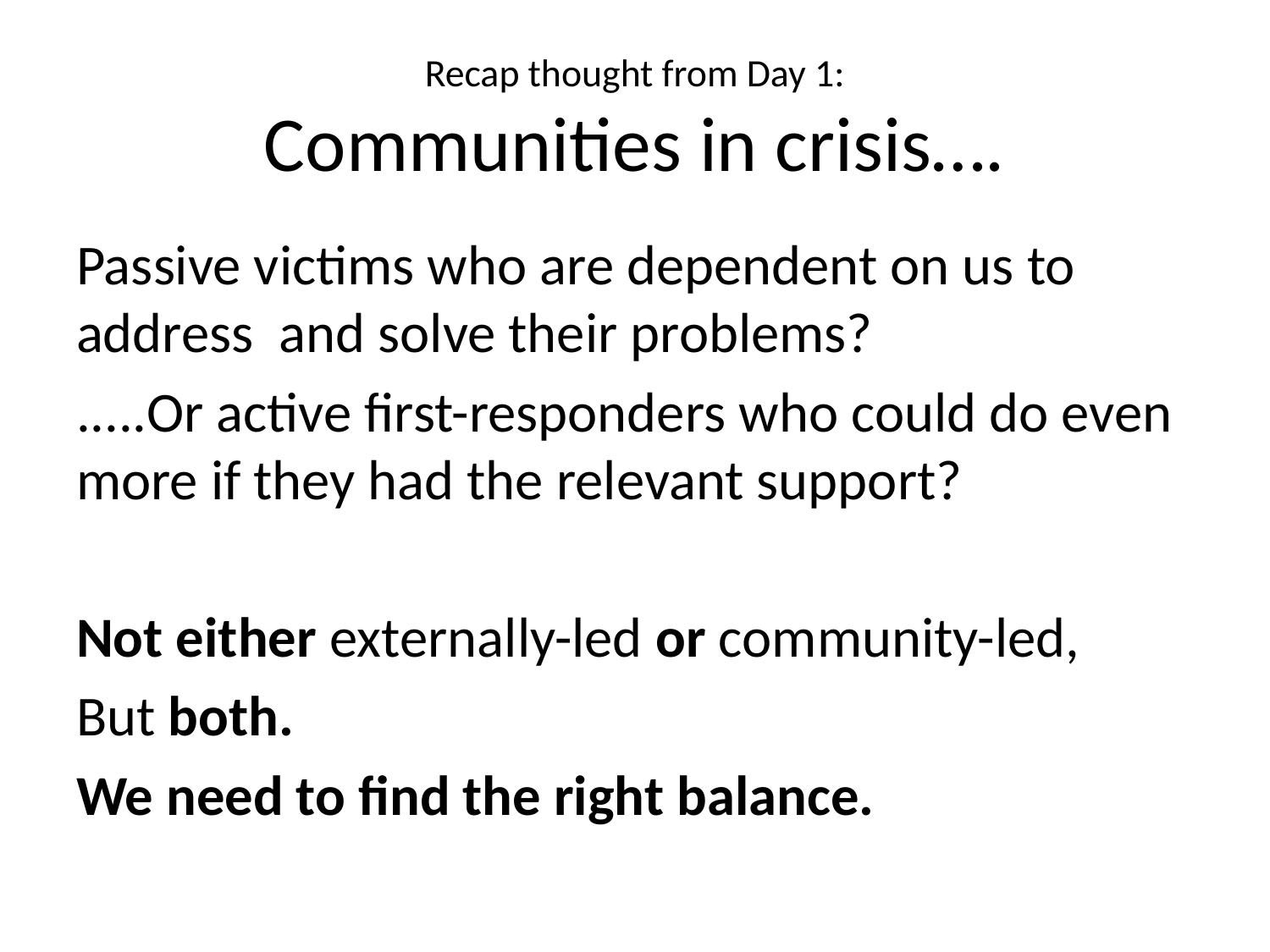

# Recap thought from Day 1: Communities in crisis….
Passive victims who are dependent on us to address  and solve their problems?
.....Or active first-responders who could do even more if they had the relevant support?

Not either externally-led or community-led,
But both.
We need to find the right balance.